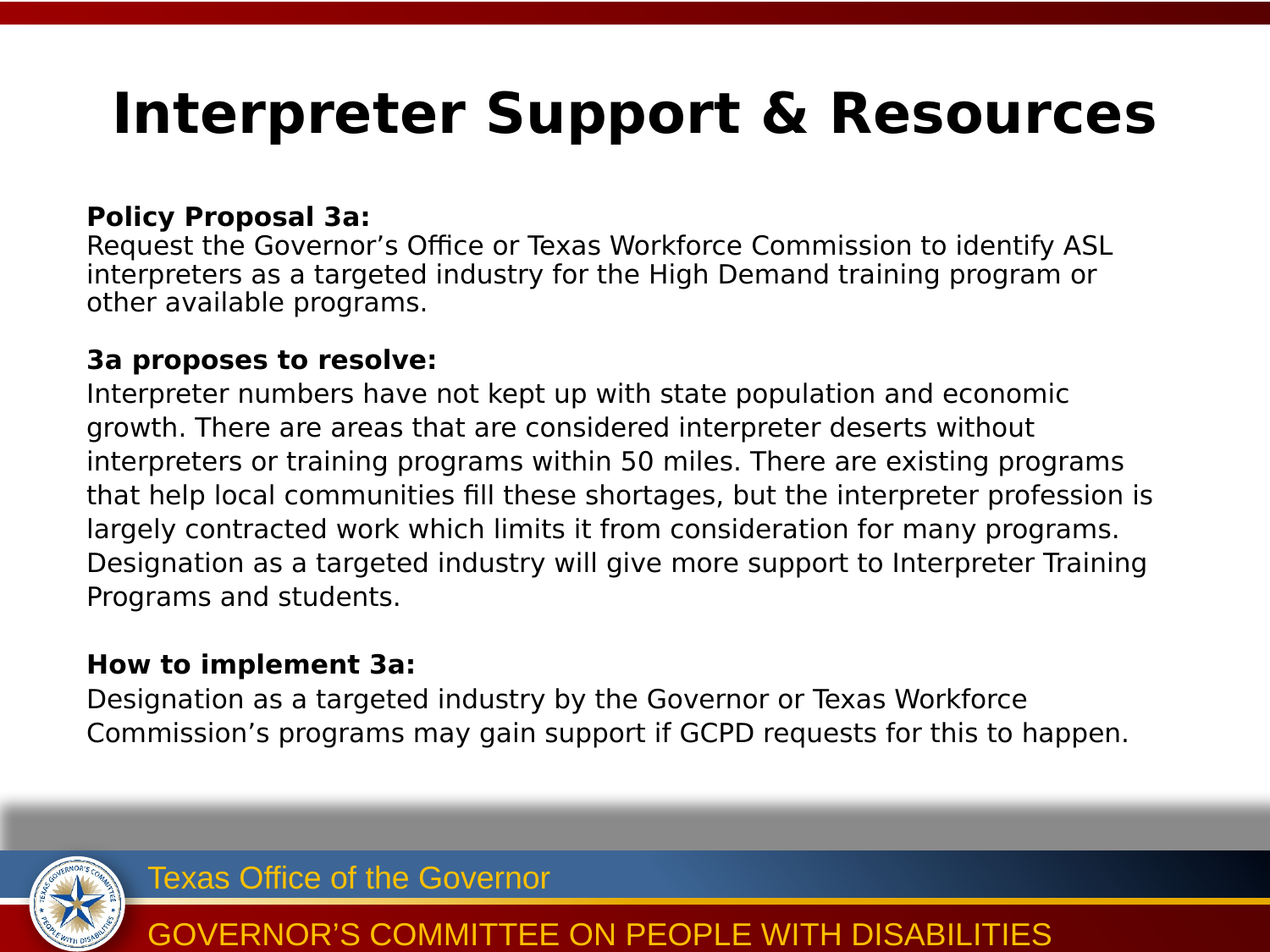

# Interpreter Support & Resources
Policy Proposal 3a:
Request the Governor’s Office or Texas Workforce Commission to identify ASL interpreters as a targeted industry for the High Demand training program or other available programs.

3a proposes to resolve:
Interpreter numbers have not kept up with state population and economic growth. There are areas that are considered interpreter deserts without interpreters or training programs within 50 miles. There are existing programs that help local communities fill these shortages, but the interpreter profession is largely contracted work which limits it from consideration for many programs. Designation as a targeted industry will give more support to Interpreter Training Programs and students.

How to implement 3a:
Designation as a targeted industry by the Governor or Texas Workforce Commission’s programs may gain support if GCPD requests for this to happen.